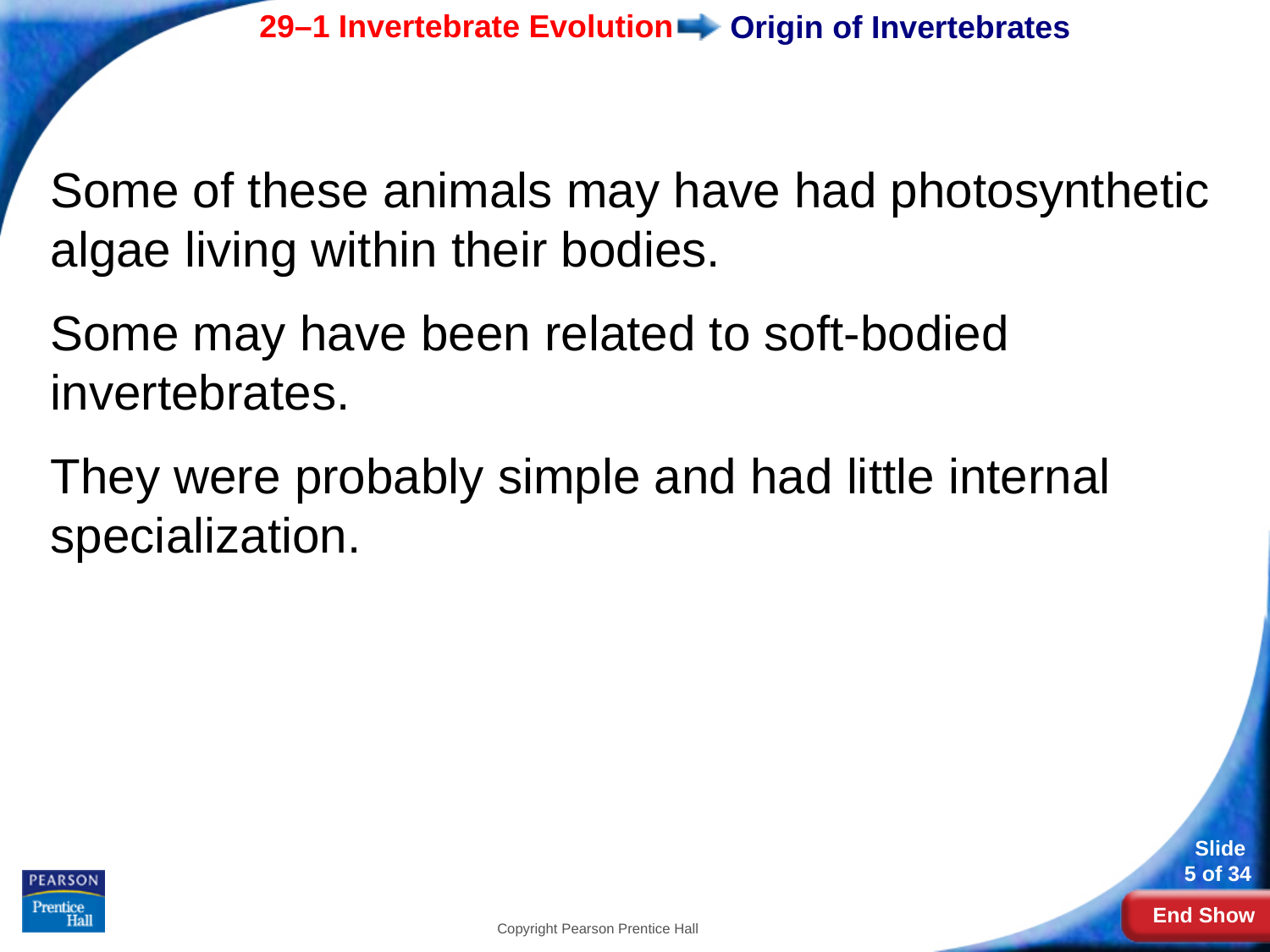

# Origin of Invertebrates
Some of these animals may have had photosynthetic algae living within their bodies.
Some may have been related to soft-bodied invertebrates.
They were probably simple and had little internal specialization.
Copyright Pearson Prentice Hall